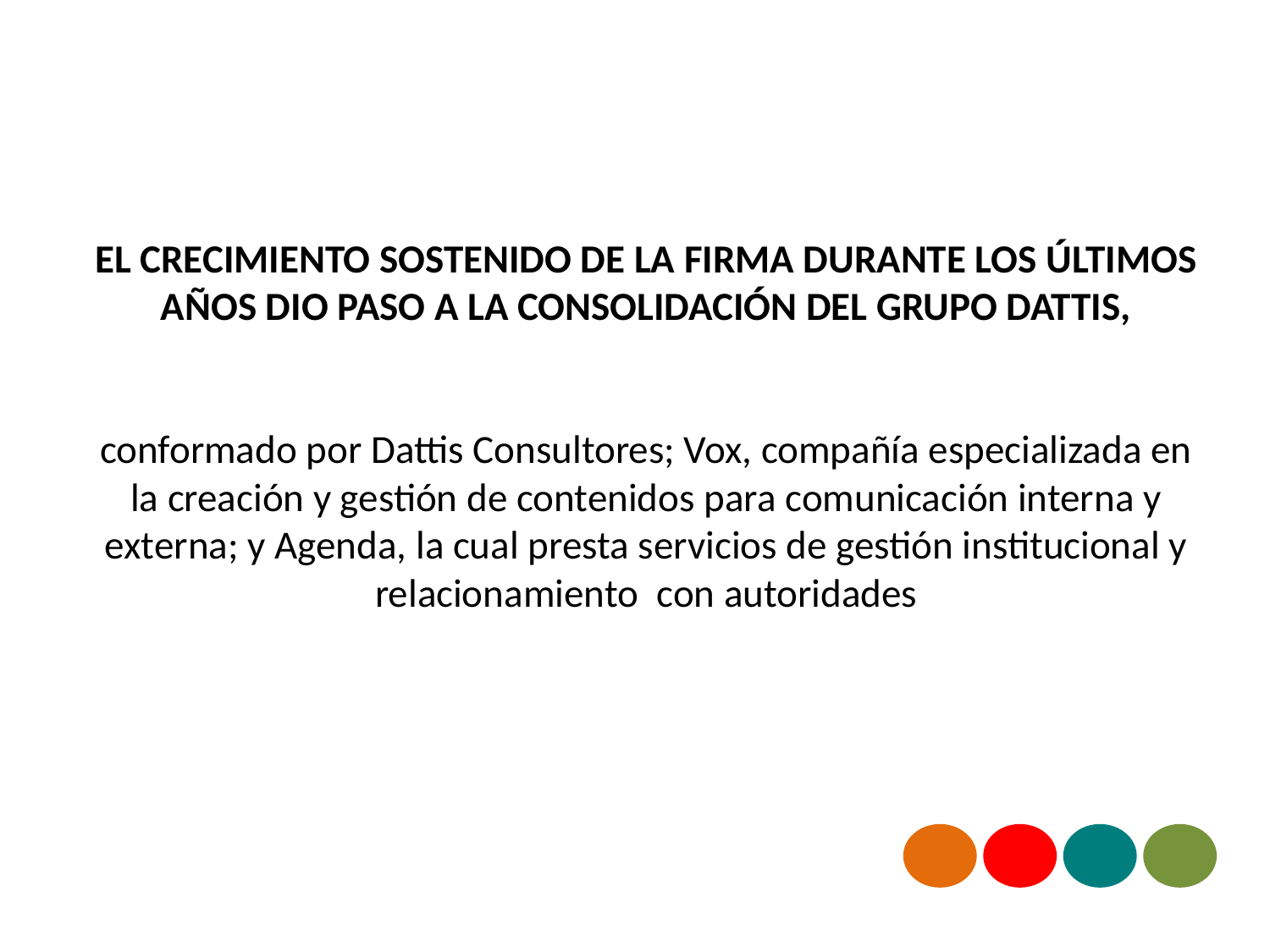

# EL CRECIMIENTO SOSTENIDO DE LA FIRMA DURANTE LOS ÚLTIMOS AÑOS DIO PASO A LA CONSOLIDACIÓN DEL GRUPO DATTIS, conformado por Dattis Consultores; Vox, compañía especializada en la creación y gestión de contenidos para comunicación interna y externa; y Agenda, la cual presta servicios de gestión institucional y relacionamiento  con autoridades